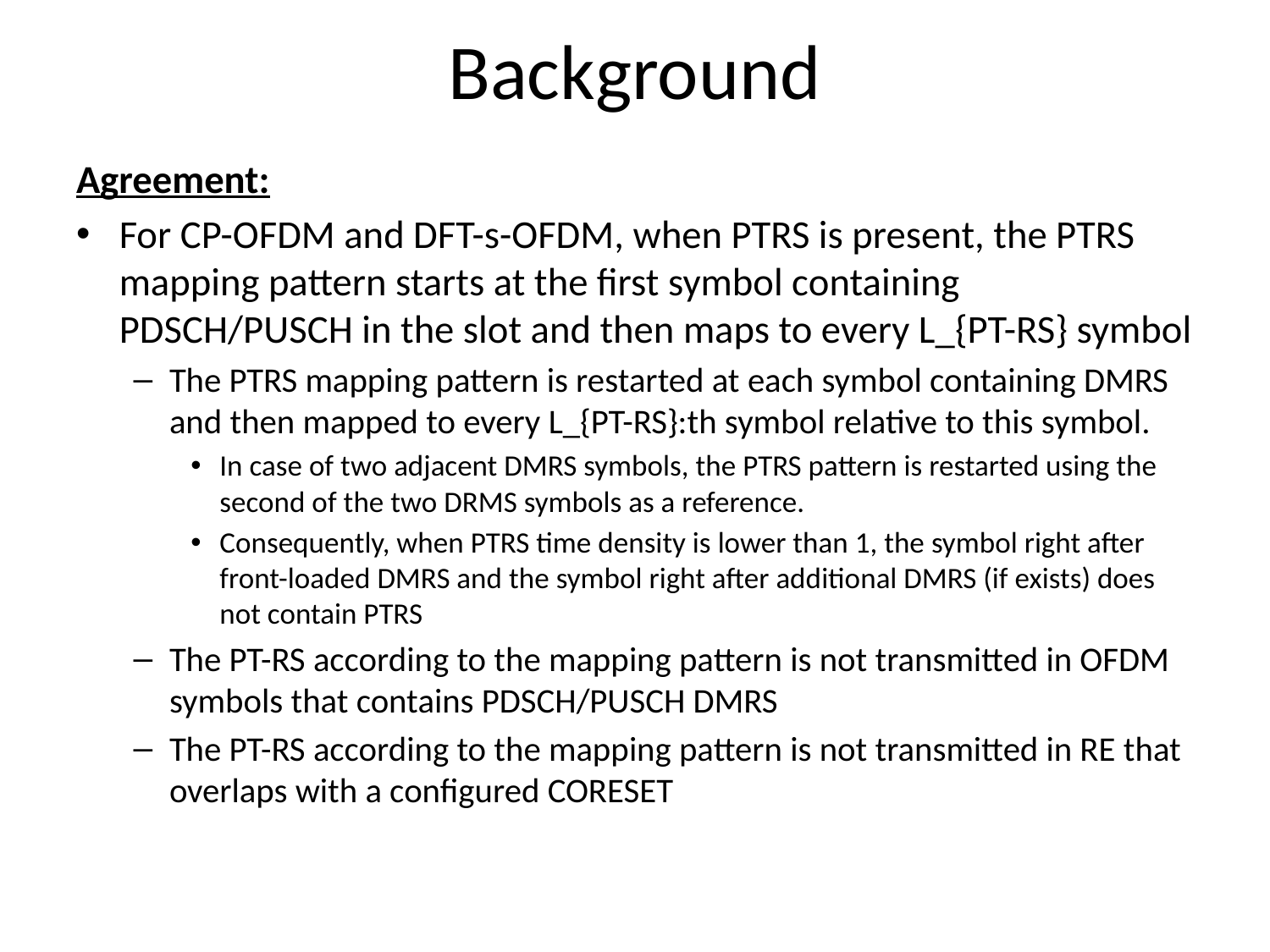

# Background
Agreement:
For CP-OFDM and DFT-s-OFDM, when PTRS is present, the PTRS mapping pattern starts at the first symbol containing PDSCH/PUSCH in the slot and then maps to every L_{PT-RS} symbol
The PTRS mapping pattern is restarted at each symbol containing DMRS and then mapped to every L_{PT-RS}:th symbol relative to this symbol.
In case of two adjacent DMRS symbols, the PTRS pattern is restarted using the second of the two DRMS symbols as a reference.
Consequently, when PTRS time density is lower than 1, the symbol right after front-loaded DMRS and the symbol right after additional DMRS (if exists) does not contain PTRS
The PT-RS according to the mapping pattern is not transmitted in OFDM symbols that contains PDSCH/PUSCH DMRS
The PT-RS according to the mapping pattern is not transmitted in RE that overlaps with a configured CORESET